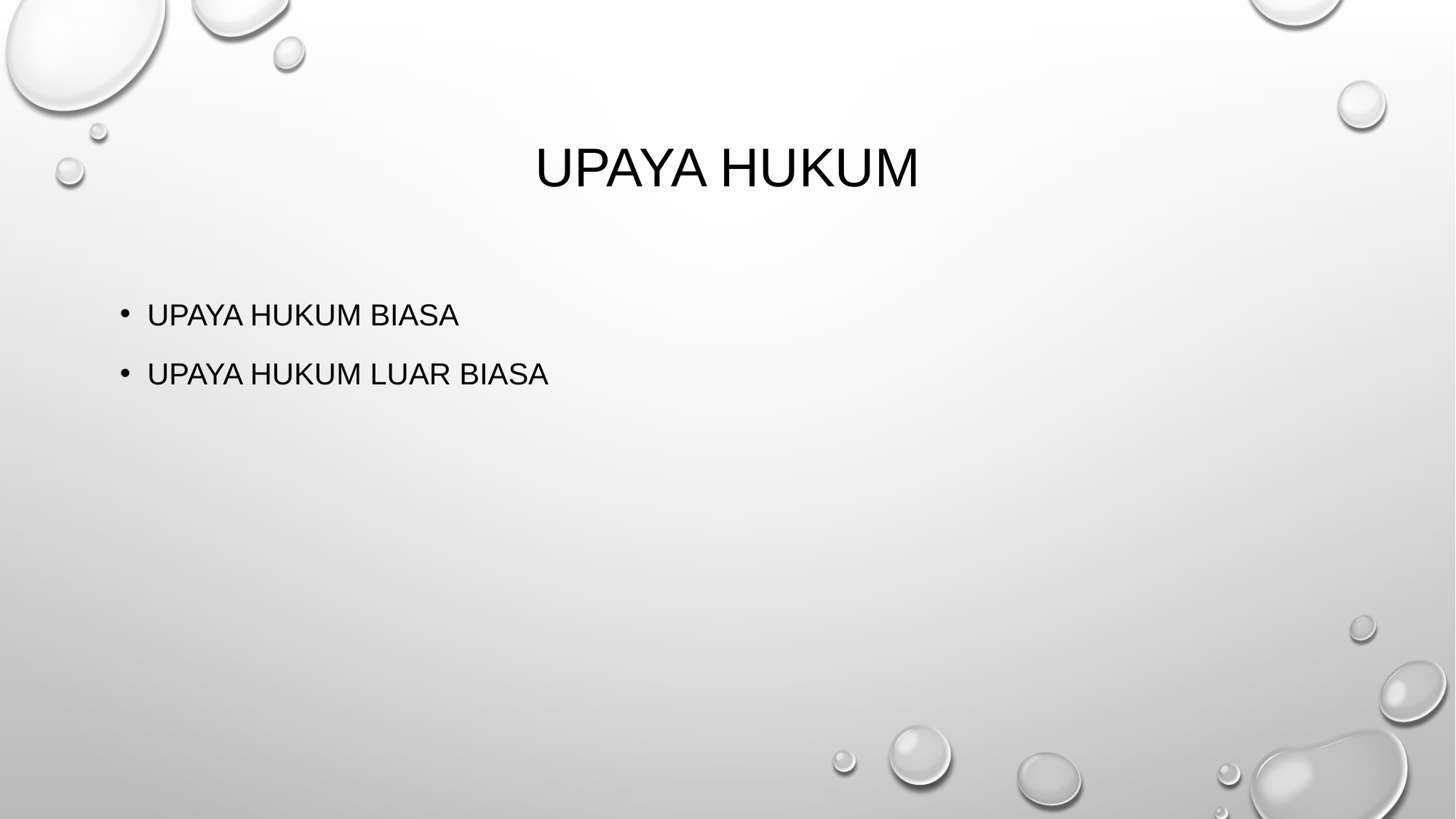

# UPAYA HUKUM
UPAYA HUKUM BIASA
UPAYA HUKUM LUAR BIASA